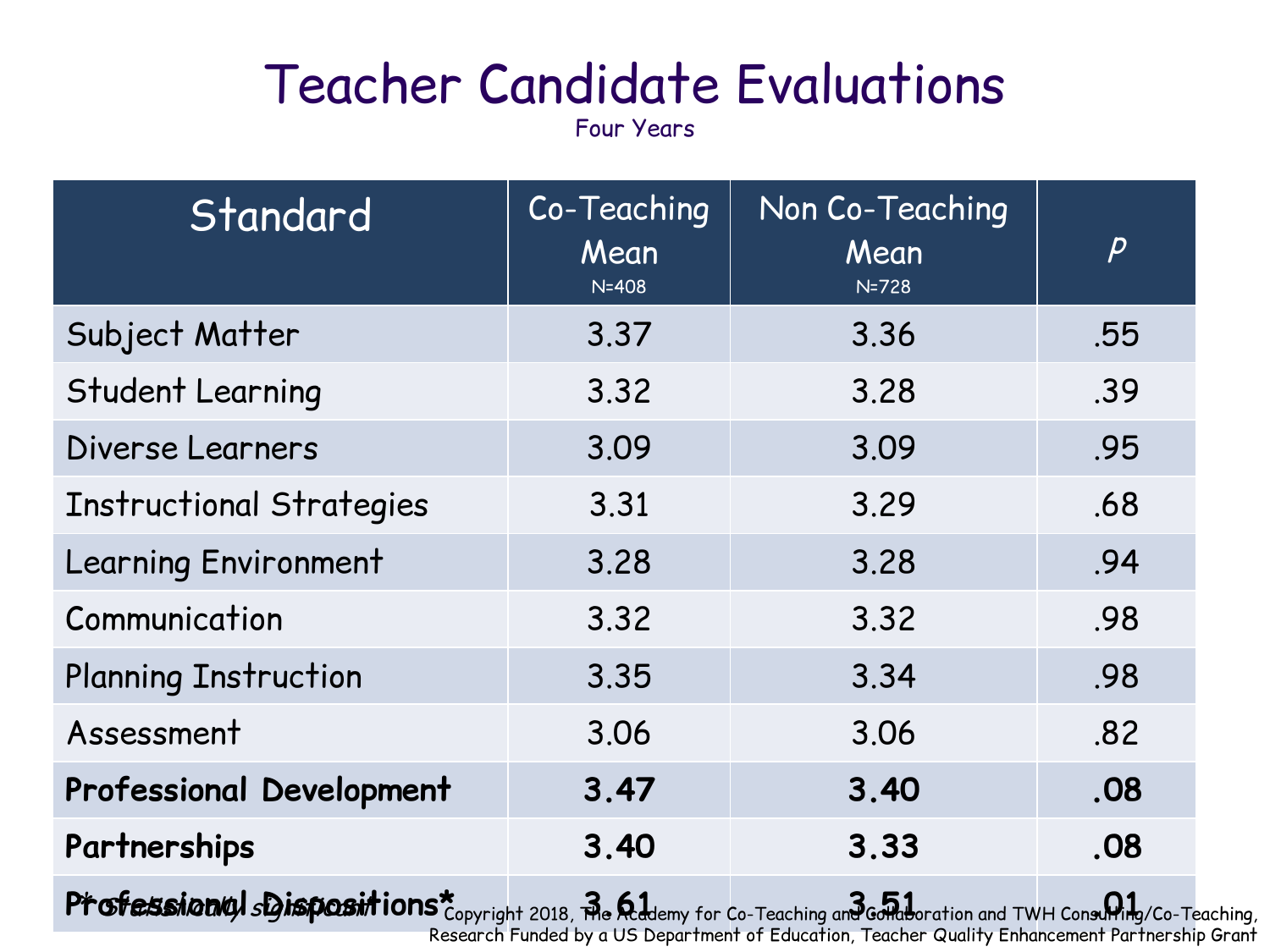

# Teacher Candidate Evaluations Four Years
| Standard | Co-Teaching Mean N=408 | Non Co-Teaching Mean N=728 | p |
| --- | --- | --- | --- |
| Subject Matter | 3.37 | 3.36 | .55 |
| Student Learning | 3.32 | 3.28 | .39 |
| Diverse Learners | 3.09 | 3.09 | .95 |
| Instructional Strategies | 3.31 | 3.29 | .68 |
| Learning Environment | 3.28 | 3.28 | .94 |
| Communication | 3.32 | 3.32 | .98 |
| Planning Instruction | 3.35 | 3.34 | .98 |
| Assessment | 3.06 | 3.06 | .82 |
| Professional Development | 3.47 | 3.40 | .08 |
| Partnerships | 3.40 | 3.33 | .08 |
| Professional Dispositions\* | 3.61 | 3.51 | .01 |
* Statistically significant
Copyright 2018, The Academy for Co-Teaching and Collaboration and TWH Consulting/Co-Teaching,
Research Funded by a US Department of Education, Teacher Quality Enhancement Partnership Grant